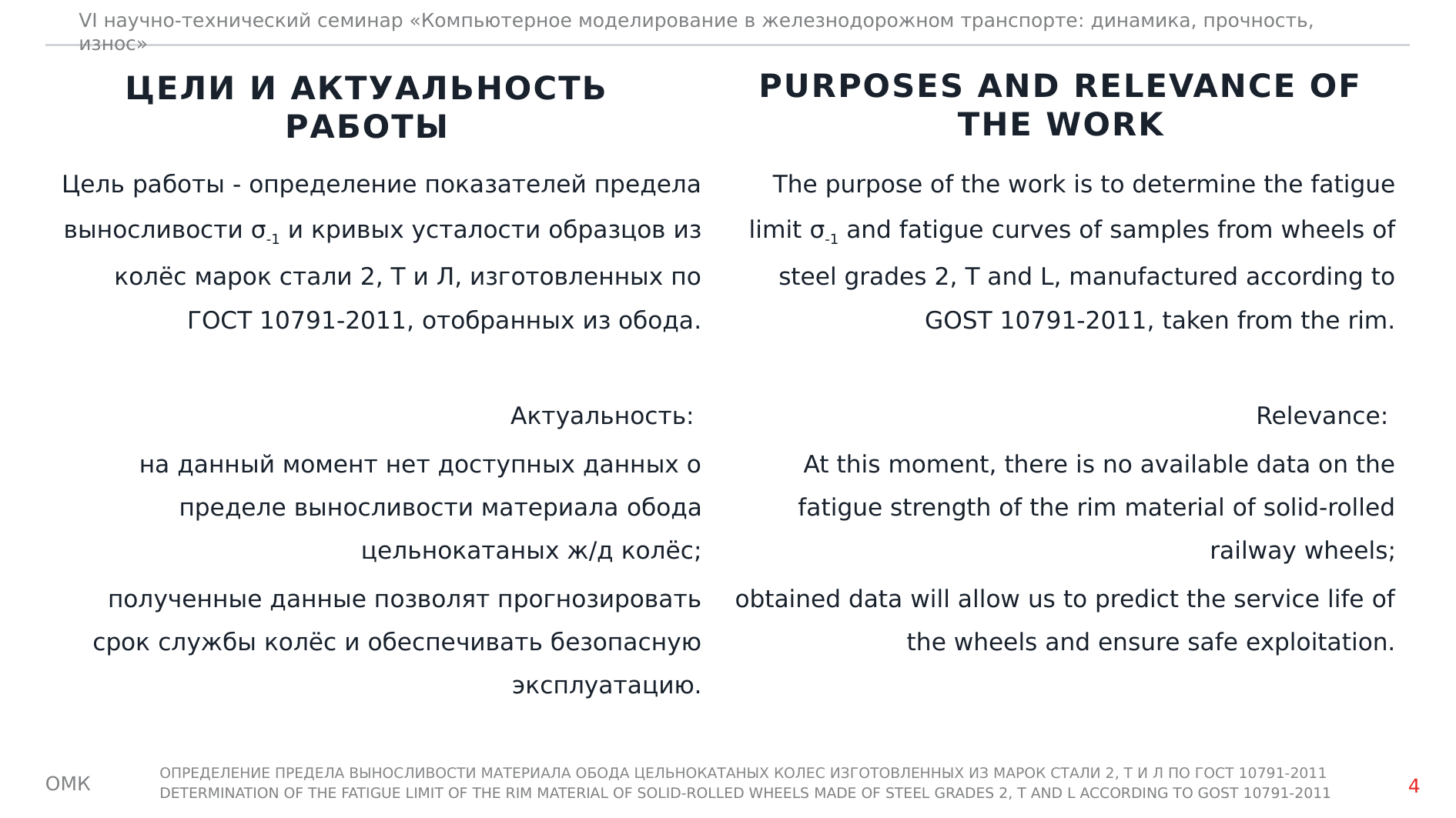

VI научно-технический семинар «Компьютерное моделирование в железнодорожном транспорте: динамика, прочность, износ»
Purposes and relevance of the work
Цели и актуальность работы
Цель работы - определение показателей предела выносливости σ-1 и кривых усталости образцов из колёс марок стали 2, Т и Л, изготовленных по ГОСТ 10791-2011, отобранных из обода.

Актуальность:
на данный момент нет доступных данных о пределе выносливости материала обода цельнокатаных ж/д колёс;
полученные данные позволят прогнозировать срок службы колёс и обеспечивать безопасную эксплуатацию.
The purpose of the work is to determine the fatigue limit σ-1 and fatigue curves of samples from wheels of steel grades 2, T and L, manufactured according to GOST 10791-2011, taken from the rim.

Relevance:
At this moment, there is no available data on the fatigue strength of the rim material of solid-rolled railway wheels;
obtained data will allow us to predict the service life of the wheels and ensure safe exploitation.
ОПРЕДЕЛЕНИЕ ПРЕДЕЛА ВЫНОСЛИВОСТИ МАТЕРИАЛА ОБОДА ЦЕЛЬНОКАТАНЫХ КОЛЕС ИЗГОТОВЛЕННЫХ ИЗ МАРОК СТАЛИ 2, Т И Л ПО ГОСТ 10791-2011
DETERMINATION OF THE FATIGUE LIMIT OF THE RIM MATERIAL OF SOLID-ROLLED WHEELS MADE OF STEEL GRADES 2, T AND L ACCORDING TO GOST 10791-2011
ОМК